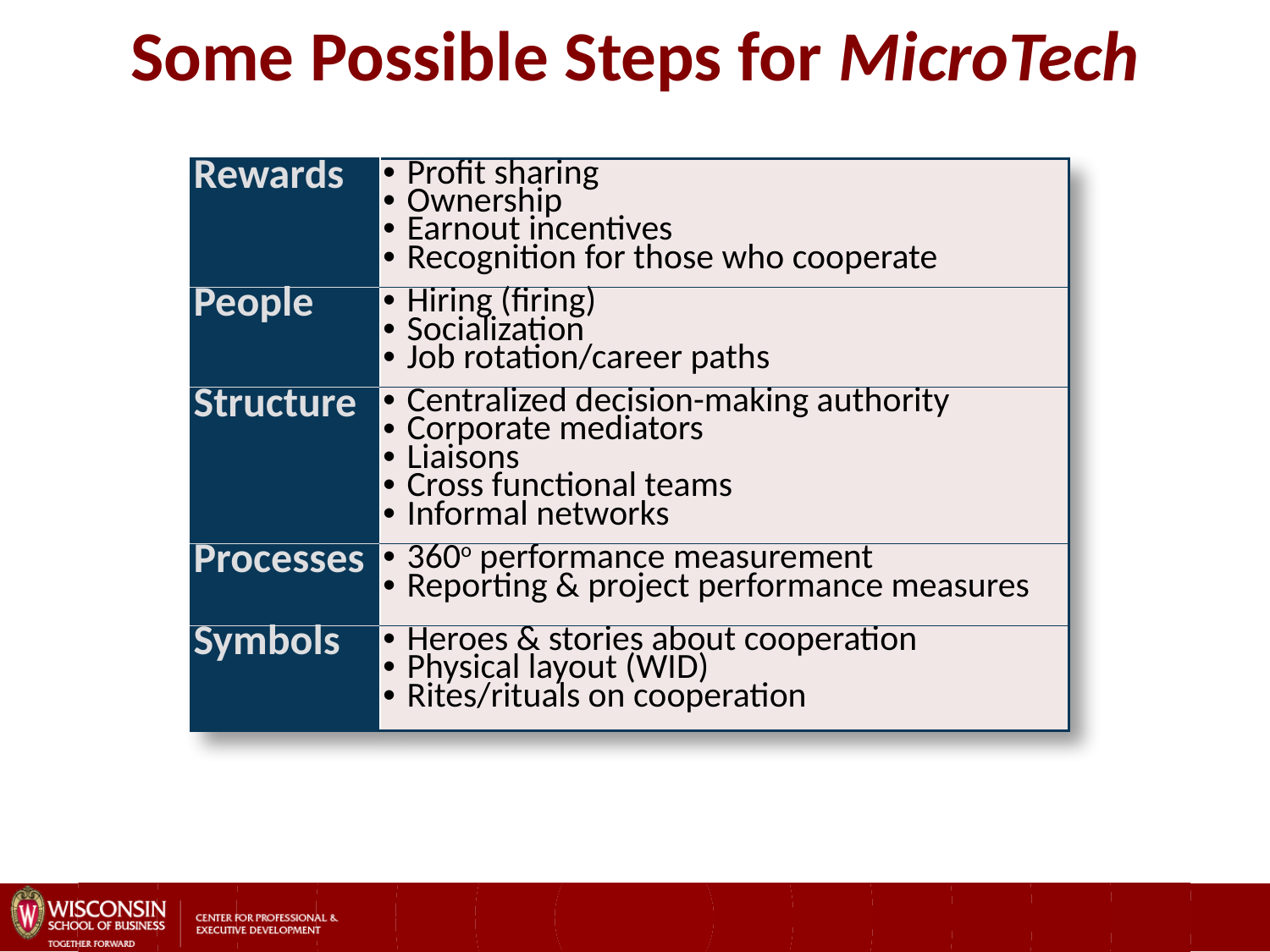

# Some Possible Steps for MicroTech
| Rewards | Profit sharing Ownership Earnout incentives Recognition for those who cooperate |
| --- | --- |
| People | Hiring (firing) Socialization Job rotation/career paths |
| Structure | Centralized decision-making authority Corporate mediators Liaisons Cross functional teams Informal networks |
| Processes | 360o performance measurement Reporting & project performance measures |
| Symbols | Heroes & stories about cooperation Physical layout (WID) Rites/rituals on cooperation |